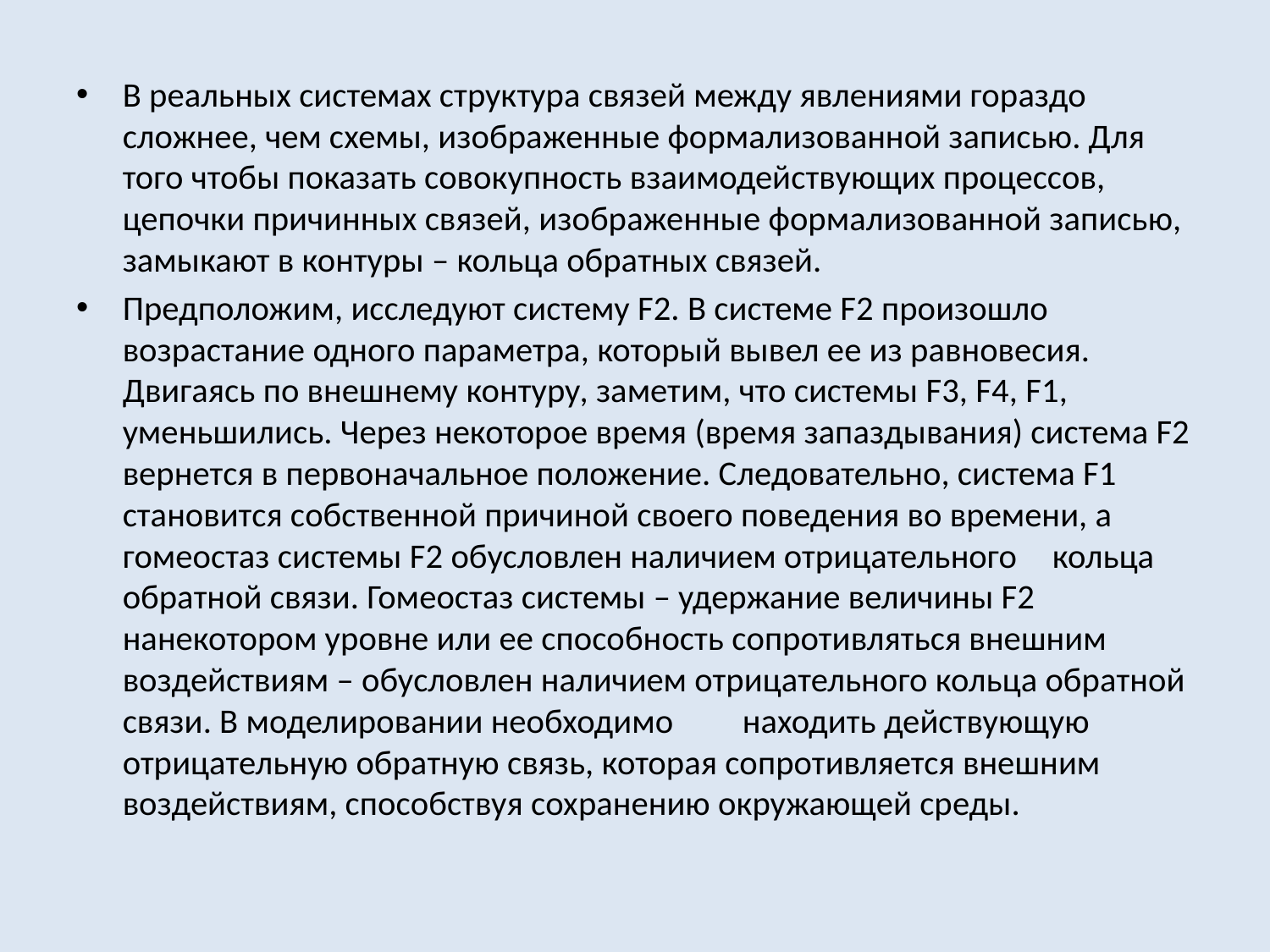

В реальных системах структура связей между явлениями гораздо сложнее, чем схемы, изображенные формализованной записью. Для того чтобы показать совокупность взаимодействующих процессов, цепочки причинных связей, изображенные формализованной записью, замыкают в контуры – кольца обратных связей.
Предположим, исследуют систему F2. В системе F2 произошло возрастание одного параметра, который вывел ее из равновесия. Двигаясь по внешнему контуру, заметим, что системы F3, F4, F1, уменьшились. Через некоторое время (время запаздывания) система F2 вернется в первоначальное положение. Следовательно, система F1 становится собственной причиной своего поведения во времени, а гомеостаз системы F2 обусловлен наличием отрицательного	кольца обратной связи. Гомеостаз системы – удержание величины F2     нанекотором уровне или ее способность сопротивляться внешним воздействиям – обусловлен наличием отрицательного кольца обратной связи. В моделировании необходимо	находить действующую отрицательную обратную связь, которая сопротивляется внешним воздействиям, способствуя сохранению окружающей среды.